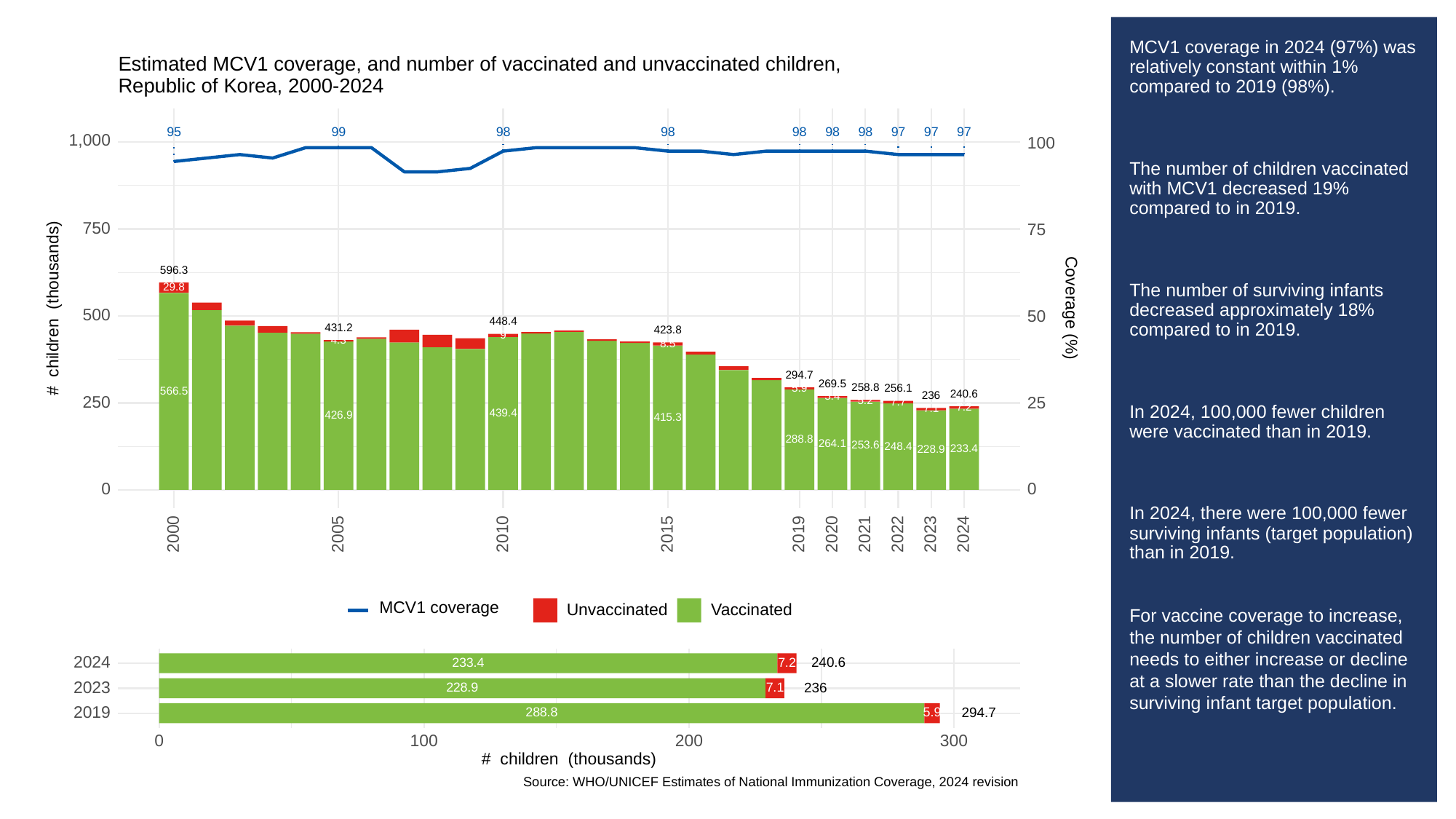

# MCV1 coverage in 2024 (97%) was relatively constant within 1% compared to 2019 (98%).

The number of children vaccinated with MCV1 decreased 19% compared to in 2019.

The number of surviving infants decreased approximately 18% compared to in 2019.

In 2024, 100,000 fewer children were vaccinated than in 2019.

In 2024, there were 100,000 fewer surviving infants (target population) than in 2019.

For vaccine coverage to increase, the number of children vaccinated needs to either increase or decline at a slower rate than the decline in surviving infant target population.

Estimated MCV1 coverage, and number of vaccinated and unvaccinated children,
Republic of Korea, 2000-2024

95
99
98
98
98
98
98
97
97
97
1,000
100

750
75

596.3

29.8

#  children  (thousands)
Coverage (%)

500

50

448.4

431.2

423.8

9

4.3

8.5

294.7

269.5

258.8
5.9
256.1
566.5

240.6
236
5.4

5.2
250
25

7.7

7.2

7.1

439.4

426.9
415.3
288.8
264.1
253.6
248.4
233.4
228.9

0
0

2023
2000
2005
2010
2015
2019
2020
2021
2022
2024

MCV1 coverage
Unvaccinated
Vaccinated

2024
240.6
233.4
7.2

2023
236
228.9
7.1

2019
294.7
288.8
5.9

300
0
100
200
#  children  (thousands)
Source: WHO/UNICEF Estimates of National Immunization Coverage, 2024 revision